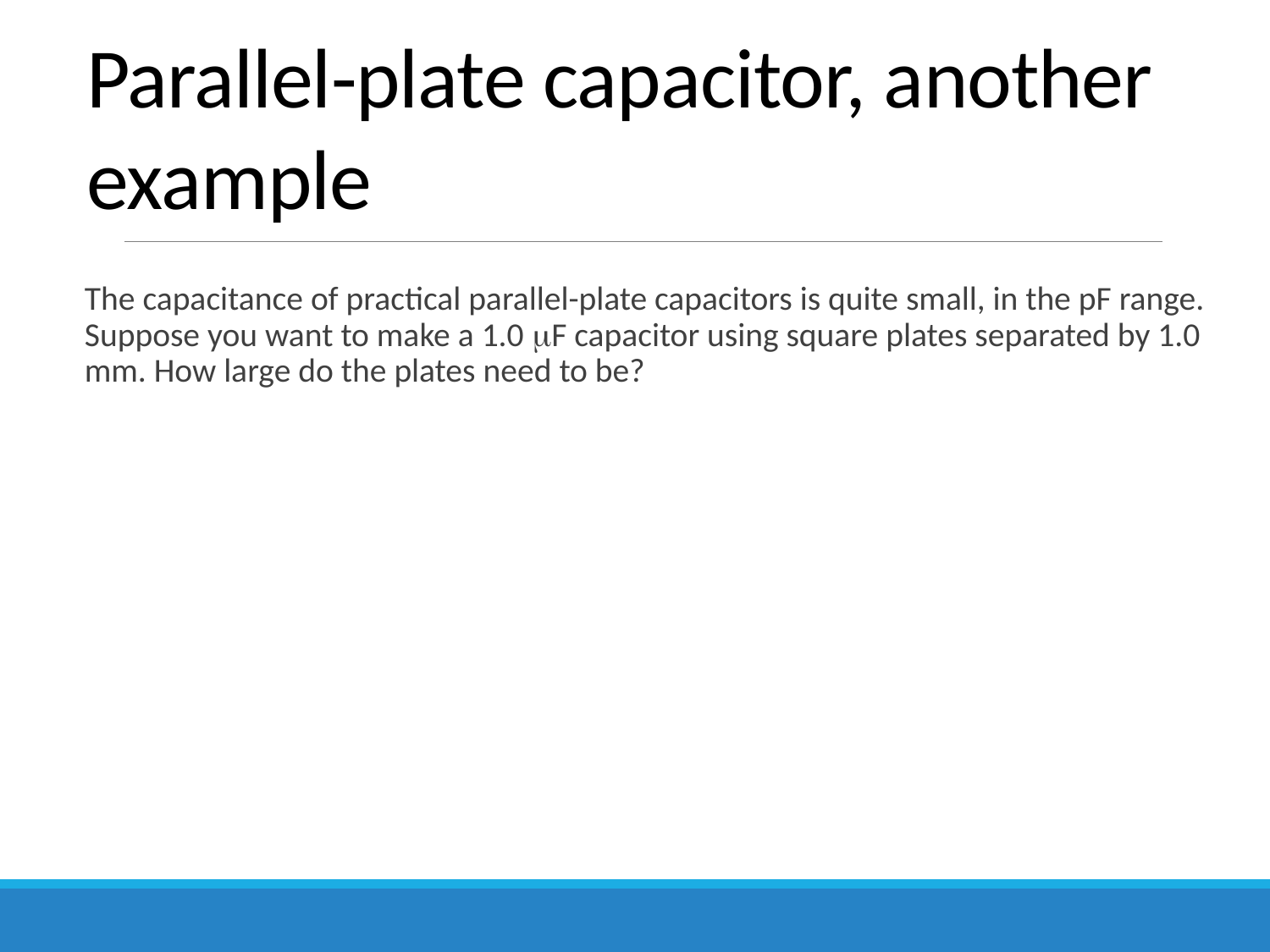

# Parallel-plate capacitor, another example
The capacitance of practical parallel-plate capacitors is quite small, in the pF range. Suppose you want to make a 1.0 μF capacitor using square plates separated by 1.0 mm. How large do the plates need to be?